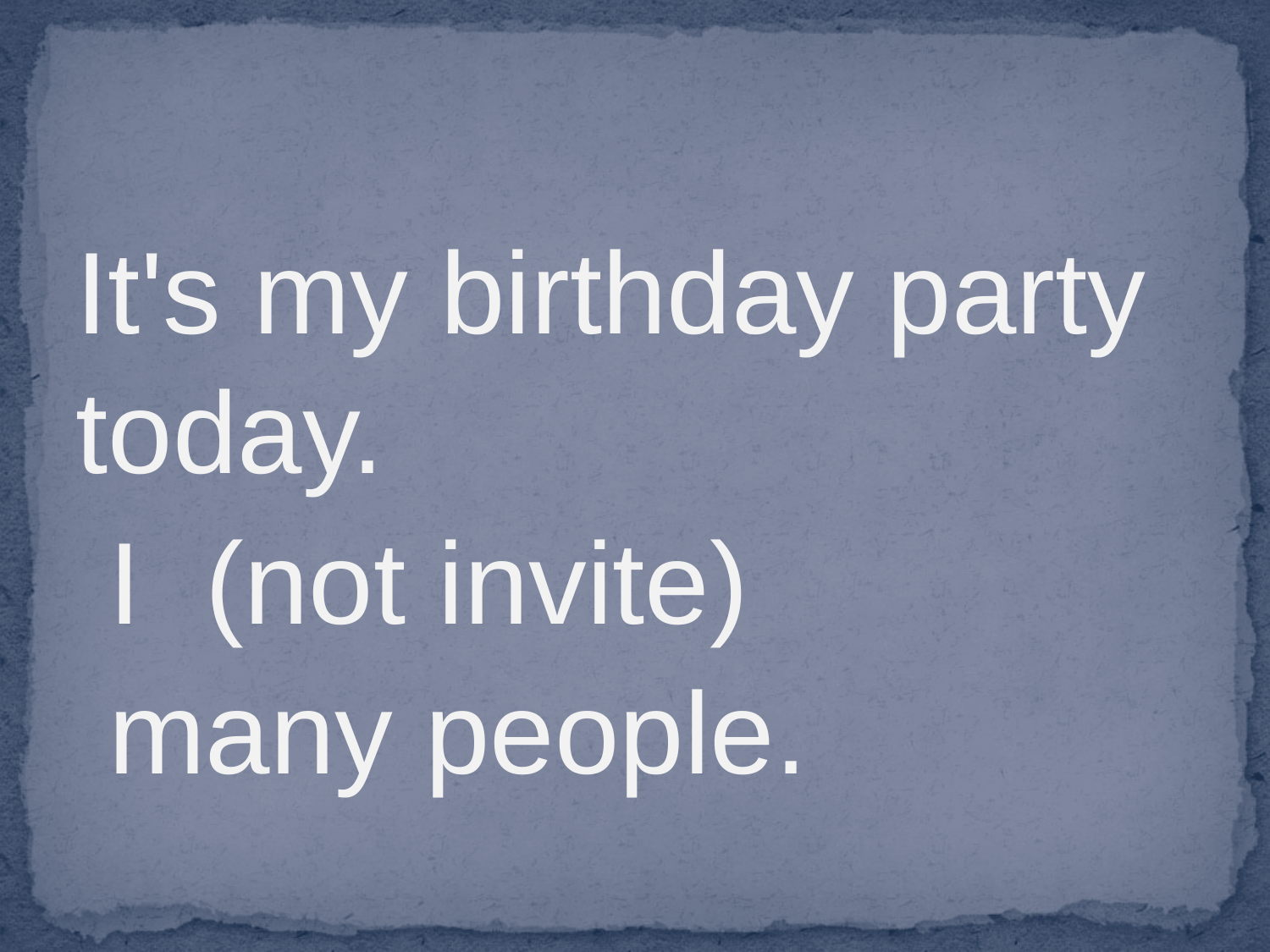

#
It's my birthday party today.
 I  (not invite)
 many people.